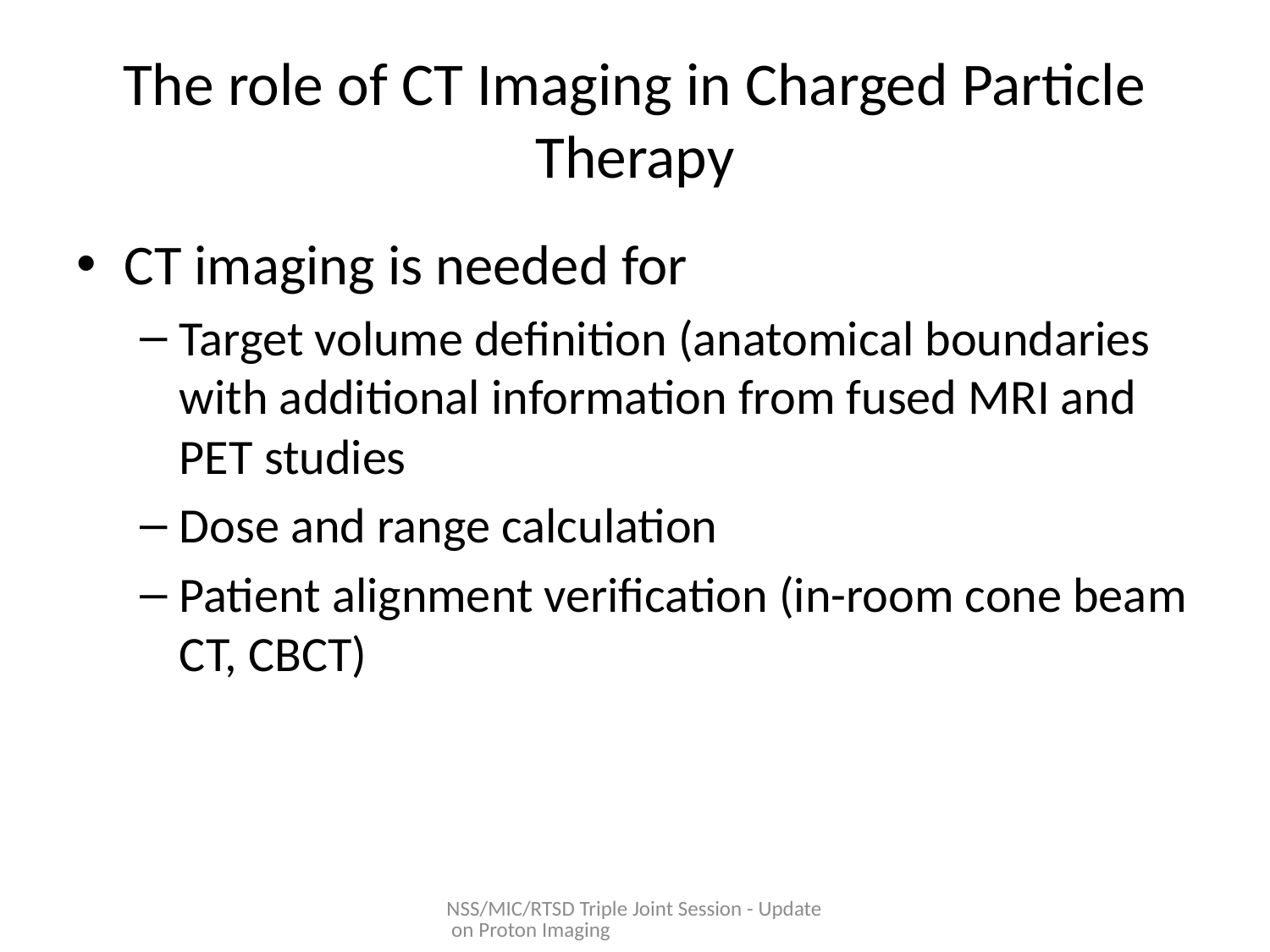

# The role of CT Imaging in Charged Particle Therapy
CT imaging is needed for
Target volume definition (anatomical boundaries with additional information from fused MRI and PET studies
Dose and range calculation
Patient alignment verification (in-room cone beam CT, CBCT)
NSS/MIC/RTSD Triple Joint Session - Update on Proton Imaging